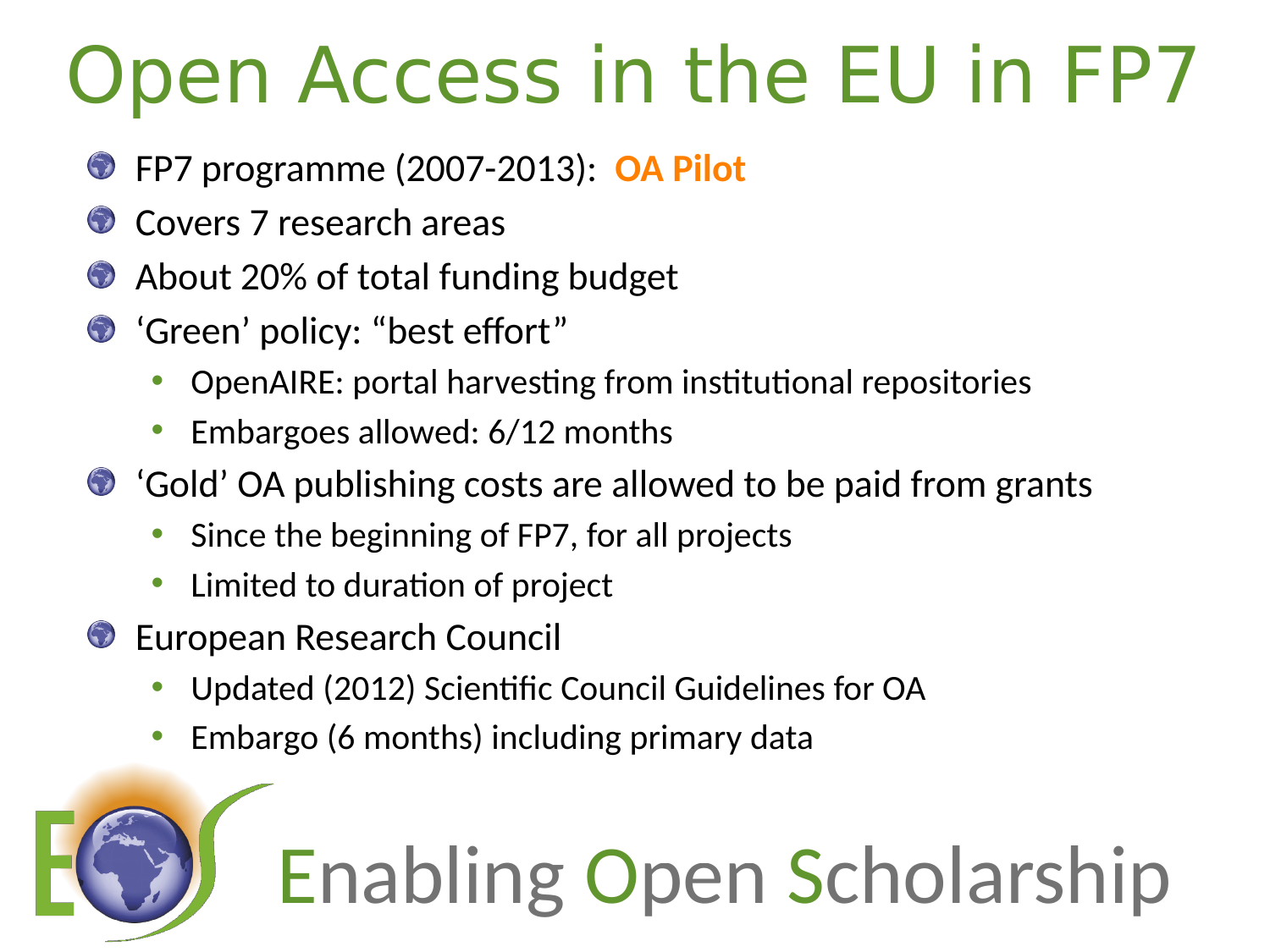

# Open Access in the EU in FP7
FP7 programme (2007-2013):  OA Pilot
Covers 7 research areas
About 20% of total funding budget
‘Green’ policy: “best effort”
OpenAIRE: portal harvesting from institutional repositories
Embargoes allowed: 6/12 months
‘Gold’ OA publishing costs are allowed to be paid from grants
Since the beginning of FP7, for all projects
Limited to duration of project
European Research Council
Updated (2012) Scientific Council Guidelines for OA
Embargo (6 months) including primary data